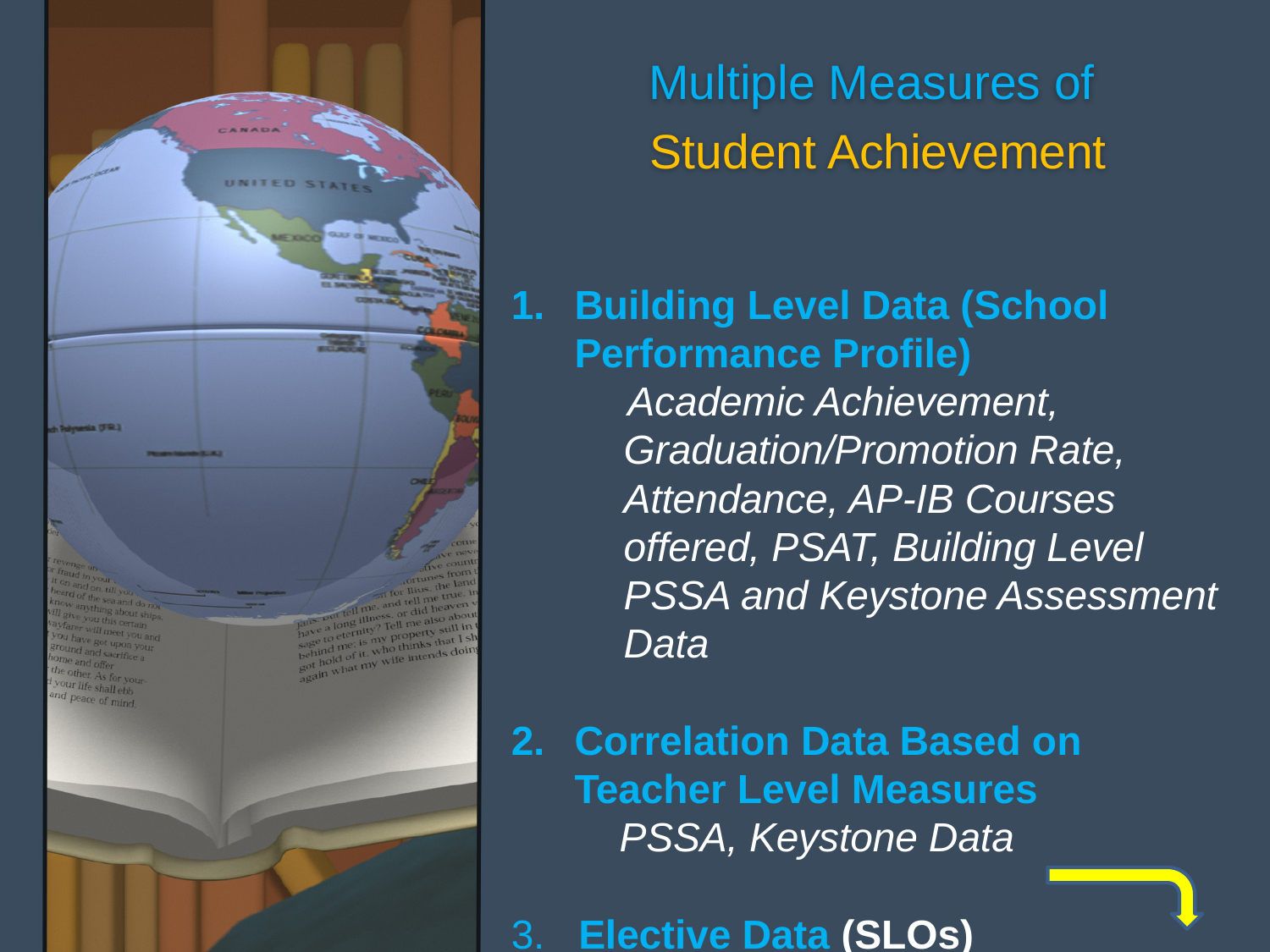

Multiple Measures of
Student Achievement
Building Level Data (School Performance Profile)
      Academic Achievement, Graduation/Promotion Rate, Attendance, AP-IB Courses offered, PSAT, Building Level PSSA and Keystone Assessment Data

Correlation Data Based on Teacher Level Measures
	    PSSA, Keystone Data

3.   Elective Data (SLOs)